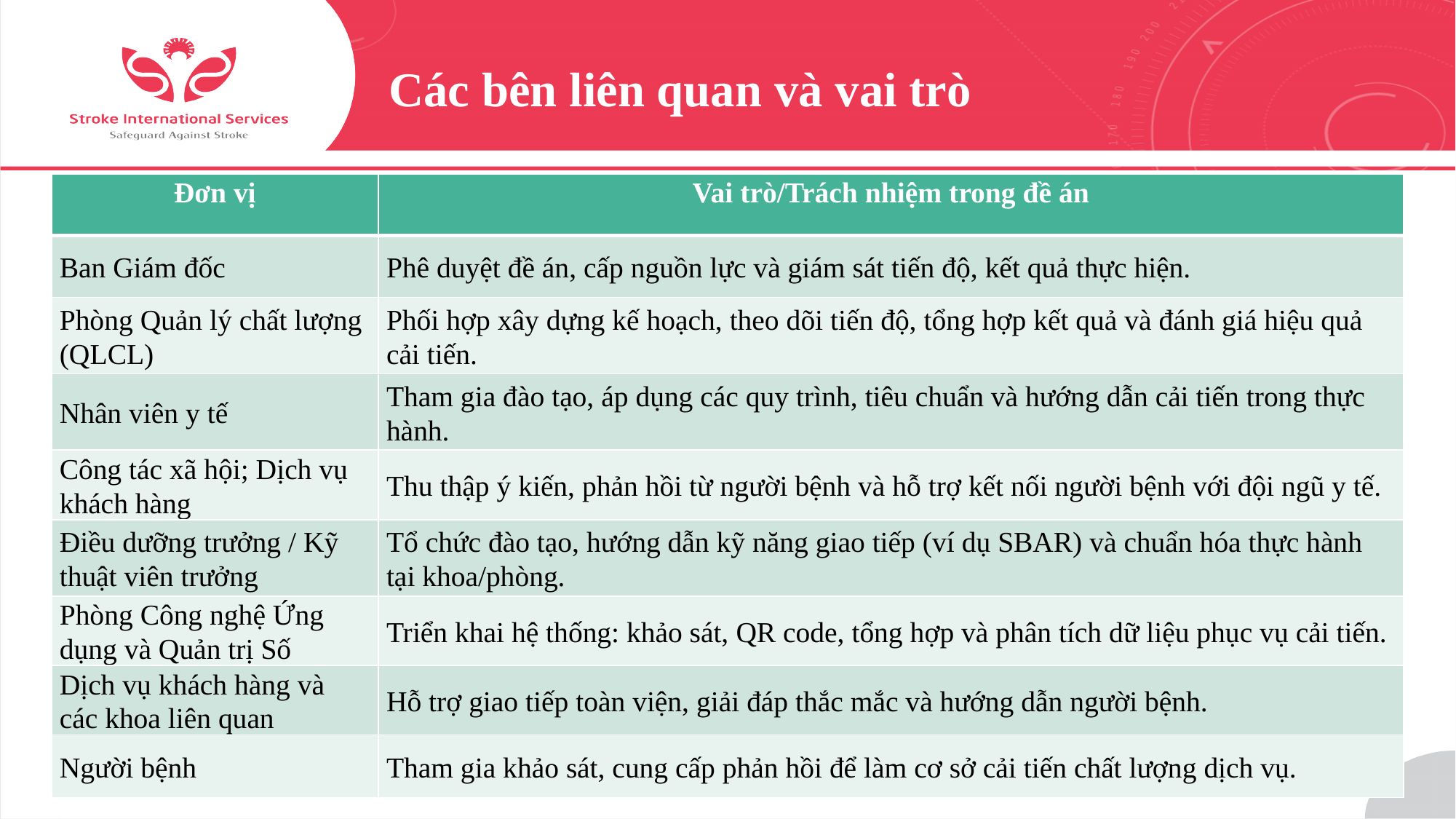

# Các bên liên quan và vai trò
| Đơn vị | Vai trò/Trách nhiệm trong đề án |
| --- | --- |
| Ban Giám đốc | Phê duyệt đề án, cấp nguồn lực và giám sát tiến độ, kết quả thực hiện. |
| Phòng Quản lý chất lượng (QLCL) | Phối hợp xây dựng kế hoạch, theo dõi tiến độ, tổng hợp kết quả và đánh giá hiệu quả cải tiến. |
| Nhân viên y tế | Tham gia đào tạo, áp dụng các quy trình, tiêu chuẩn và hướng dẫn cải tiến trong thực hành. |
| Công tác xã hội; Dịch vụ khách hàng | Thu thập ý kiến, phản hồi từ người bệnh và hỗ trợ kết nối người bệnh với đội ngũ y tế. |
| Điều dưỡng trưởng / Kỹ thuật viên trưởng | Tổ chức đào tạo, hướng dẫn kỹ năng giao tiếp (ví dụ SBAR) và chuẩn hóa thực hành tại khoa/phòng. |
| Phòng Công nghệ Ứng dụng và Quản trị Số | Triển khai hệ thống: khảo sát, QR code, tổng hợp và phân tích dữ liệu phục vụ cải tiến. |
| Dịch vụ khách hàng và các khoa liên quan | Hỗ trợ giao tiếp toàn viện, giải đáp thắc mắc và hướng dẫn người bệnh. |
| Người bệnh | Tham gia khảo sát, cung cấp phản hồi để làm cơ sở cải tiến chất lượng dịch vụ. |

15